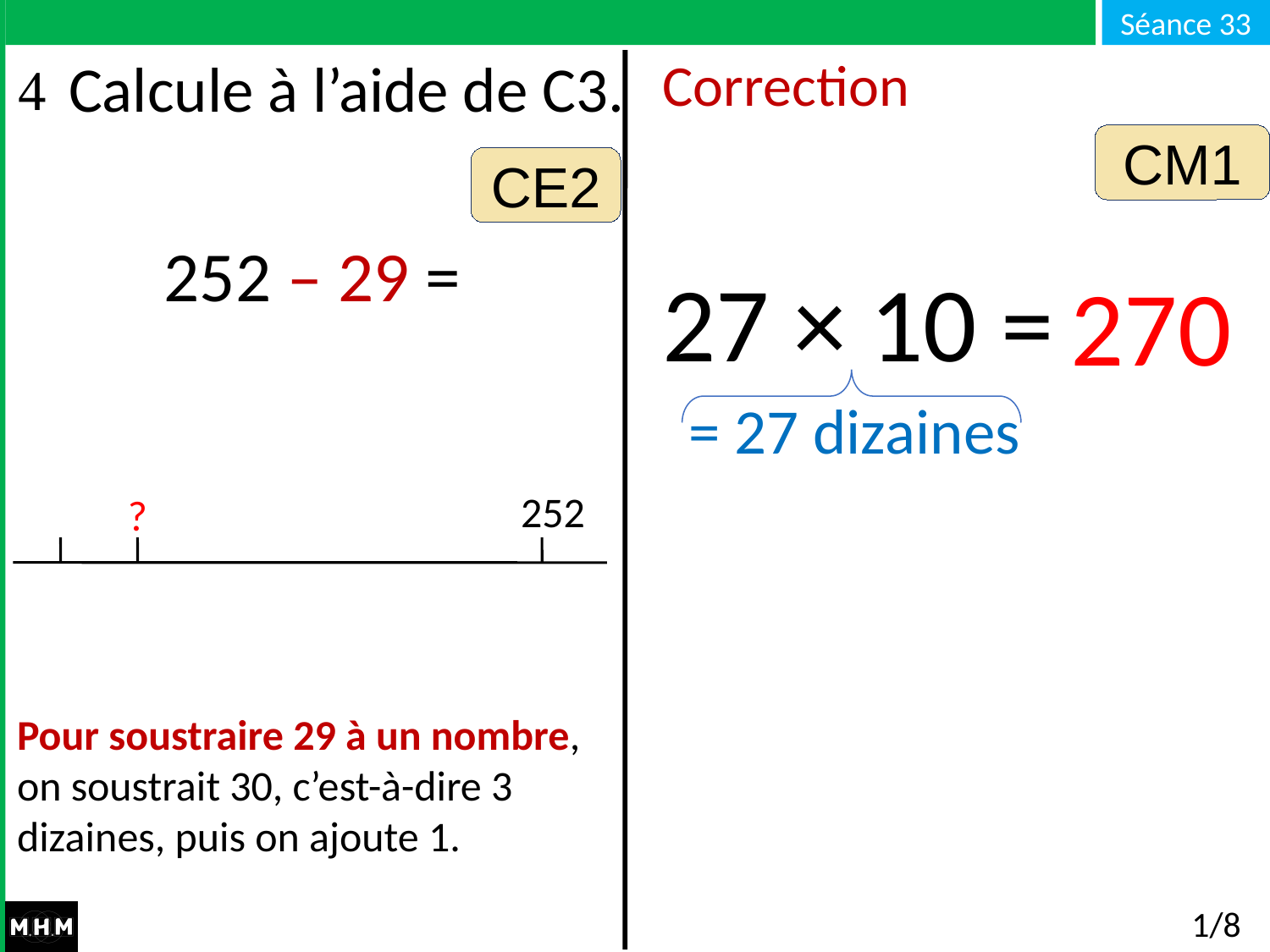

Calcule à l’aide de C3.

Correction
CM1
CE2
252 – 29 =

27 × 10 =
270
= 27 dizaines
252
?
Pour soustraire 29 à un nombre, on soustrait 30, c’est-à-dire 3 dizaines, puis on ajoute 1.
# 1/8